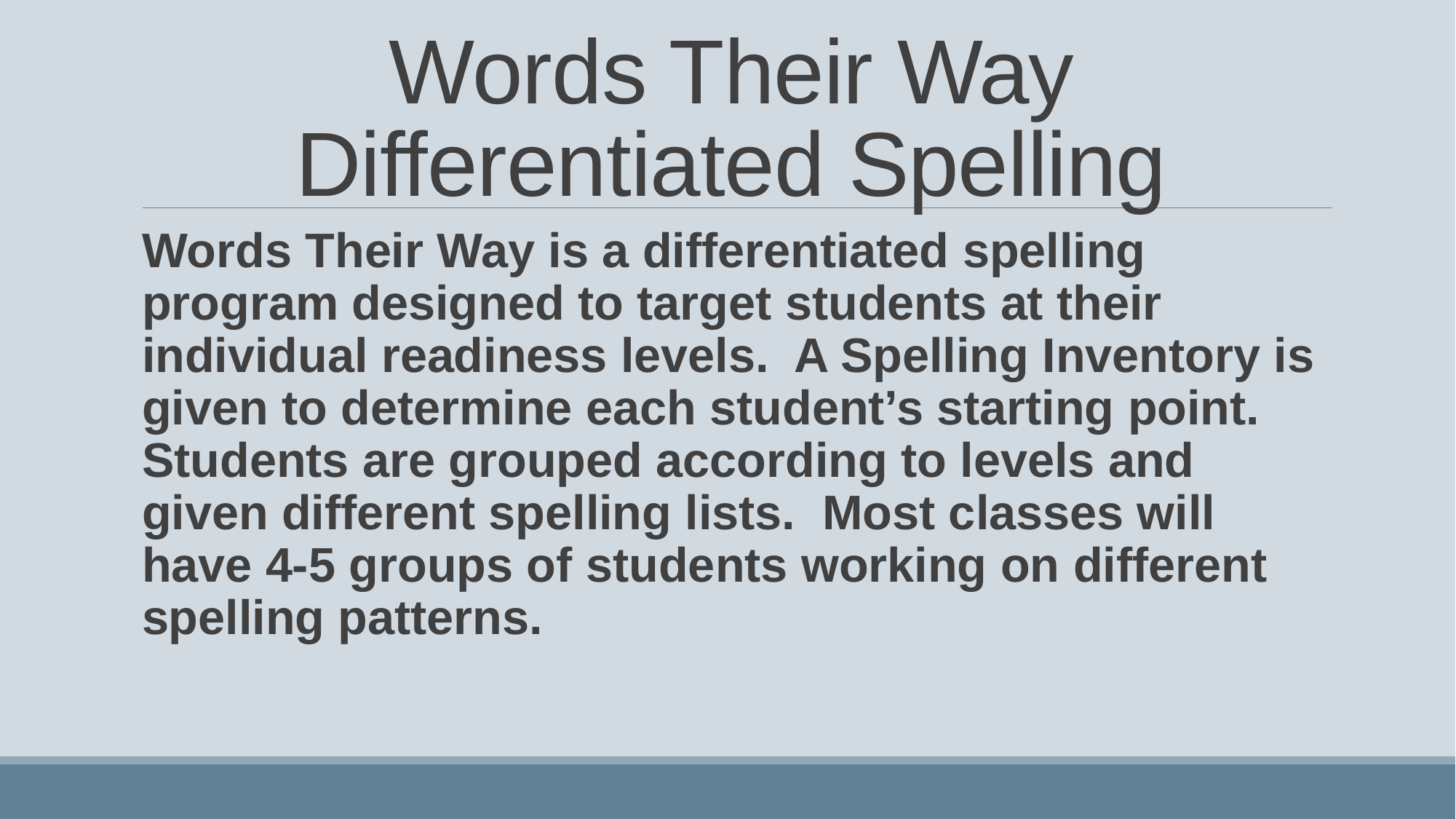

Words Their Way is a differentiated spelling program designed to target students at their individual readiness levels.  A Spelling Inventory is given to determine each student’s starting point.  Students are grouped according to levels and given different spelling lists.  Most classes will have 4-5 groups of students working on different spelling patterns.
Words Their Way Differentiated Spelling